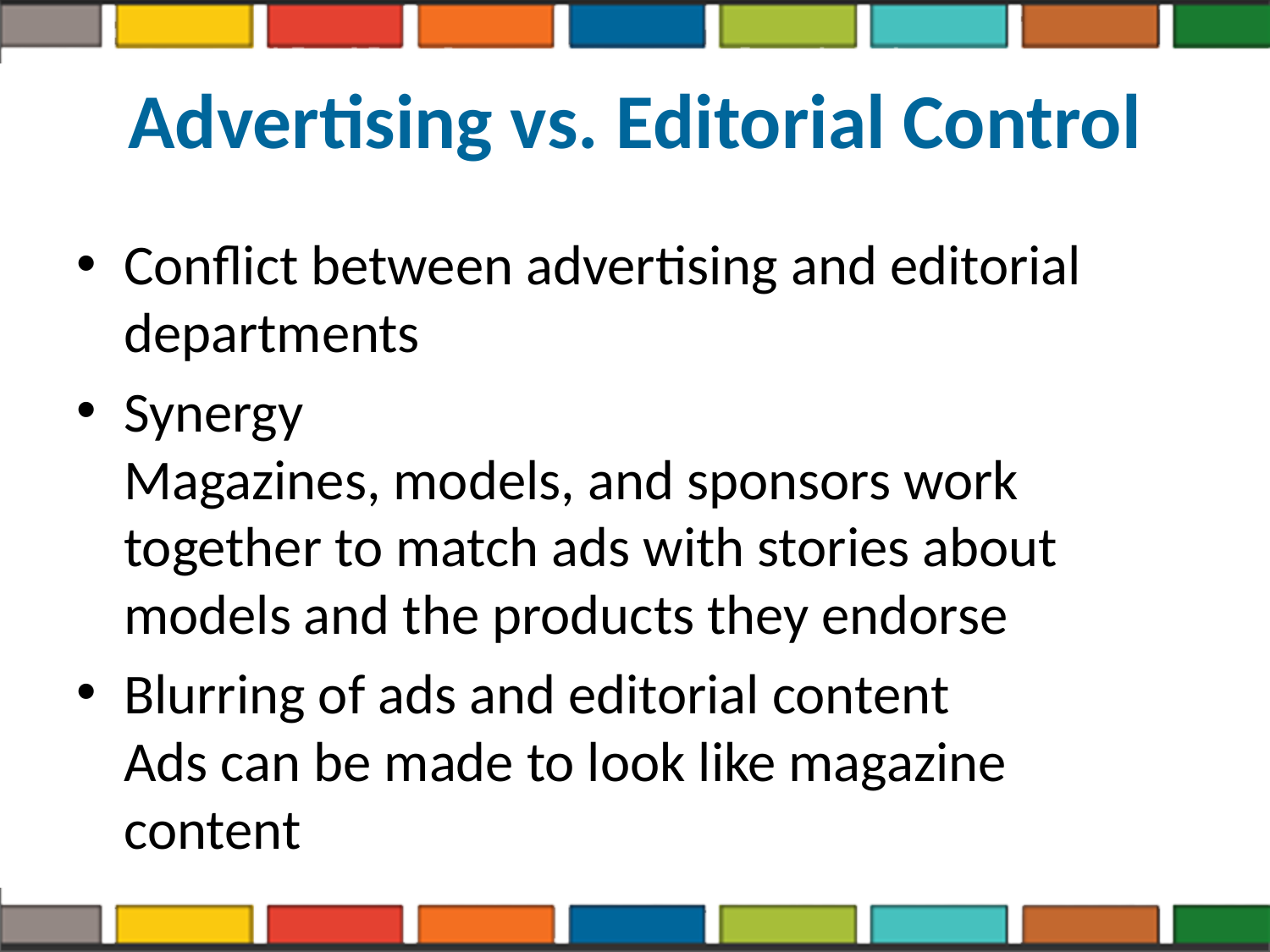

# Advertising vs. Editorial Control
Conflict between advertising and editorial departments
Synergy
Magazines, models, and sponsors work together to match ads with stories about models and the products they endorse
Blurring of ads and editorial content
Ads can be made to look like magazine content